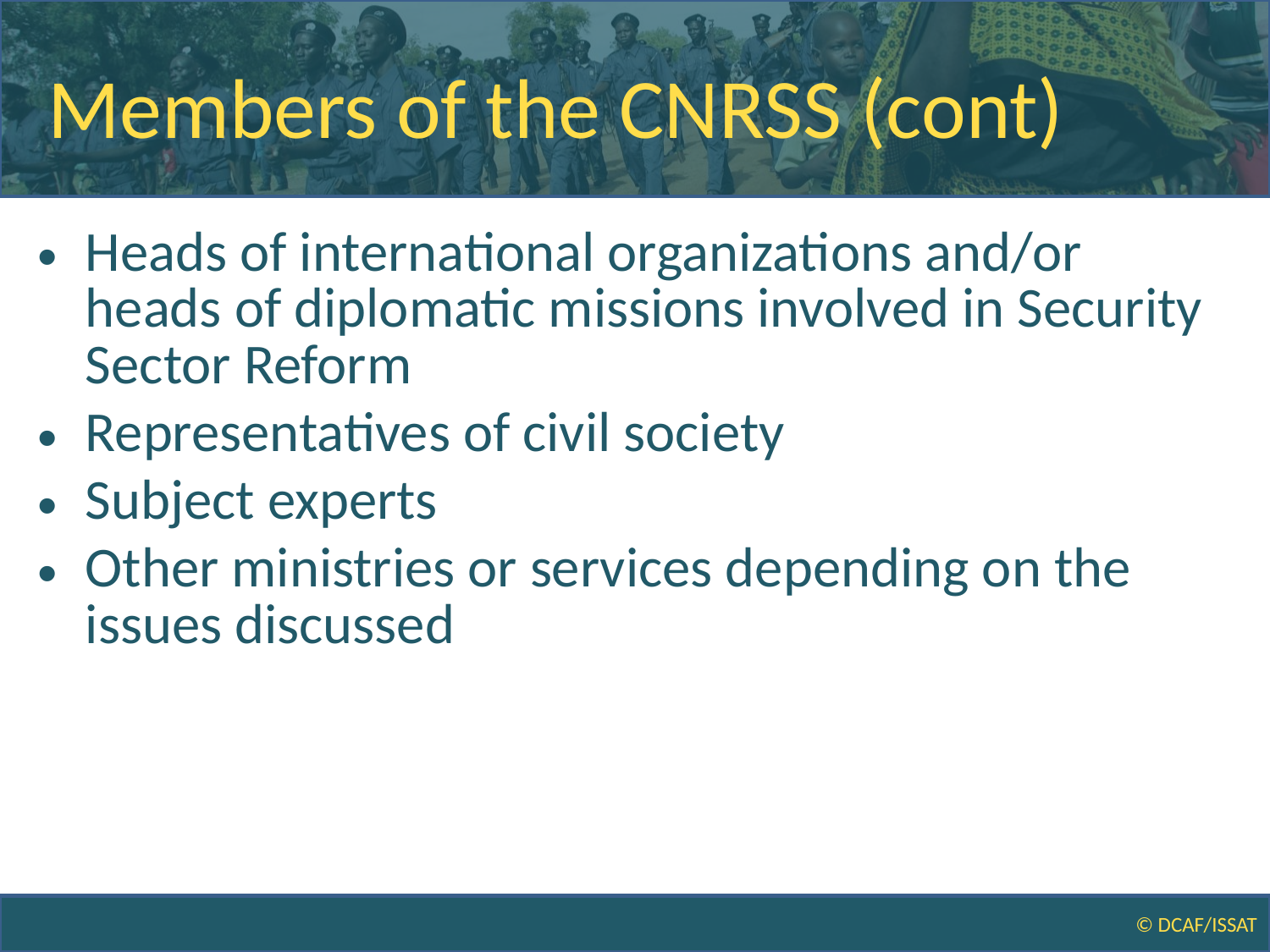

# Members of the CNRSS (cont)
Heads of international organizations and/or heads of diplomatic missions involved in Security Sector Reform
Representatives of civil society
Subject experts
Other ministries or services depending on the issues discussed